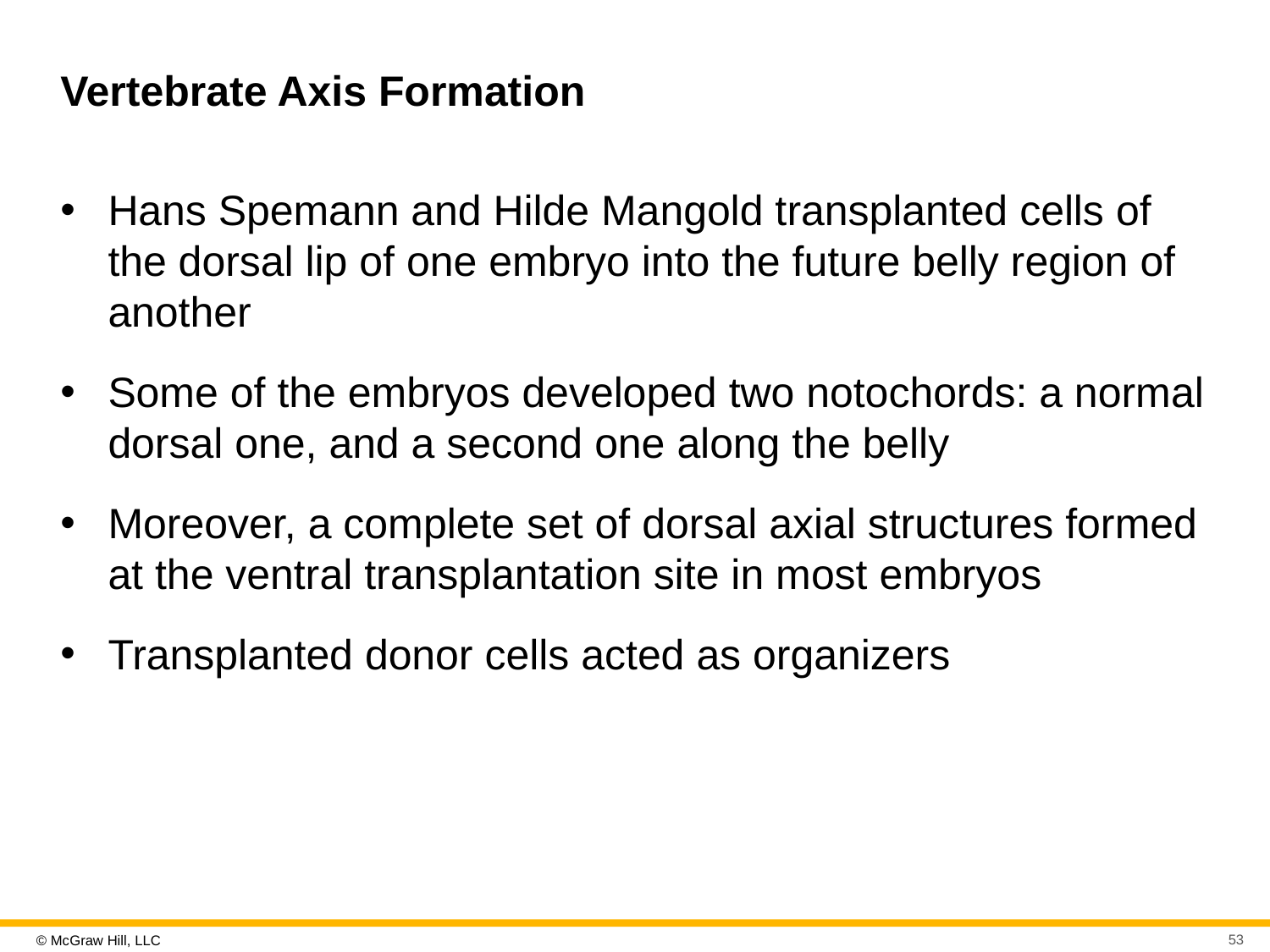

# Vertebrate Axis Formation
Hans Spemann and Hilde Mangold transplanted cells of the dorsal lip of one embryo into the future belly region of another
Some of the embryos developed two notochords: a normal dorsal one, and a second one along the belly
Moreover, a complete set of dorsal axial structures formed at the ventral transplantation site in most embryos
Transplanted donor cells acted as organizers
53